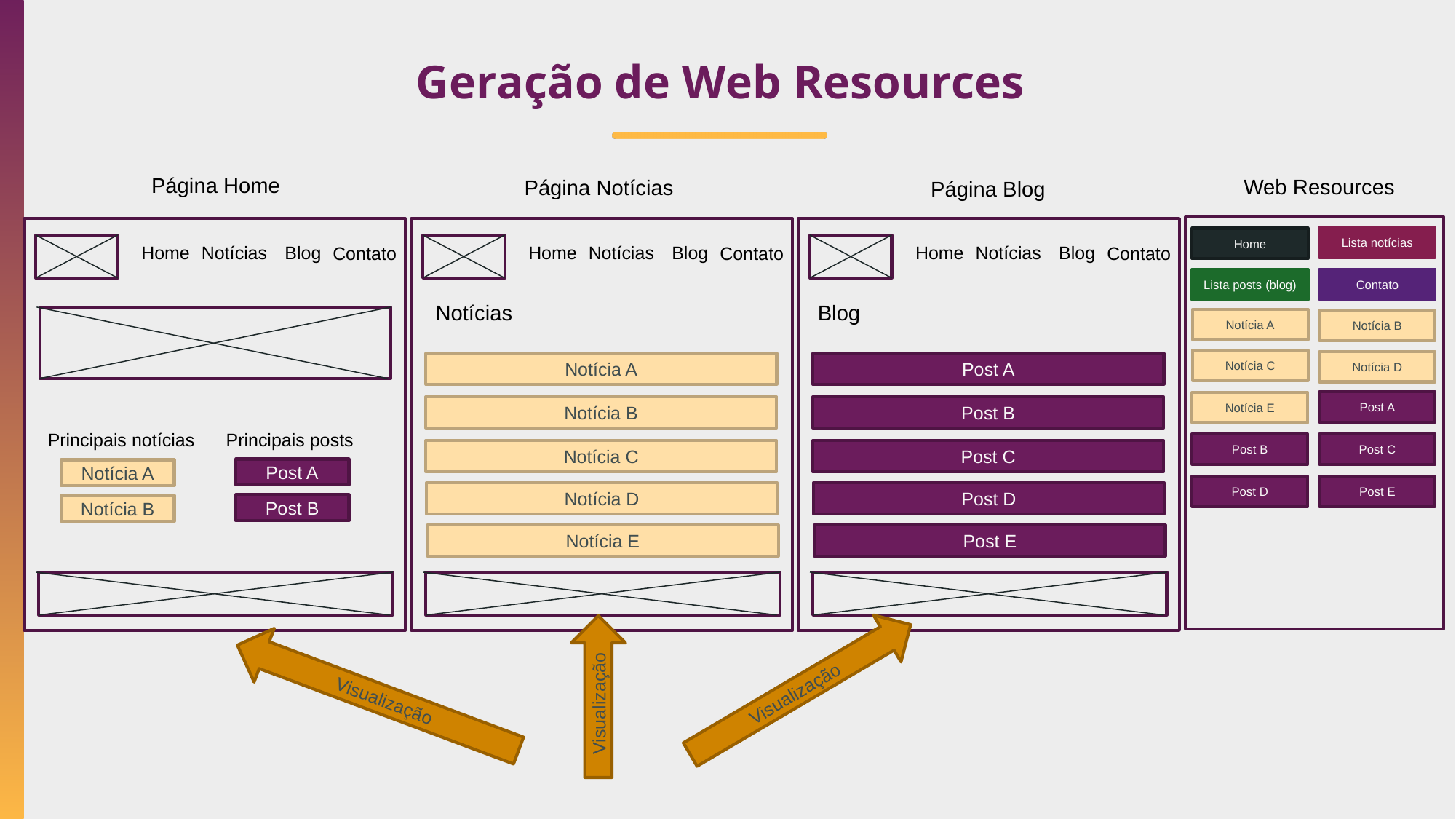

# Geração de Web Resources
Página Home

Notícias
Blog
Home
Contato

Principais notícias
Principais posts
Post A
Notícia A
Post B
Notícia B

Web Resources

Página Notícias

Notícias
Blog
Home
Contato
Notícias
Notícia A
Notícia B
Notícia C
Notícia D
Notícia E

Página Blog

Notícias
Blog
Home
Contato
Blog
Post A
Post B
Post C
Post D
Post E

Lista notícias
Home
Contato
Lista posts (blog)
Notícia A
Notícia B
Notícia C
Notícia D
Post A
Notícia E
Post B
Post C
Post E
Post D
Visualização
Visualização
Visualização